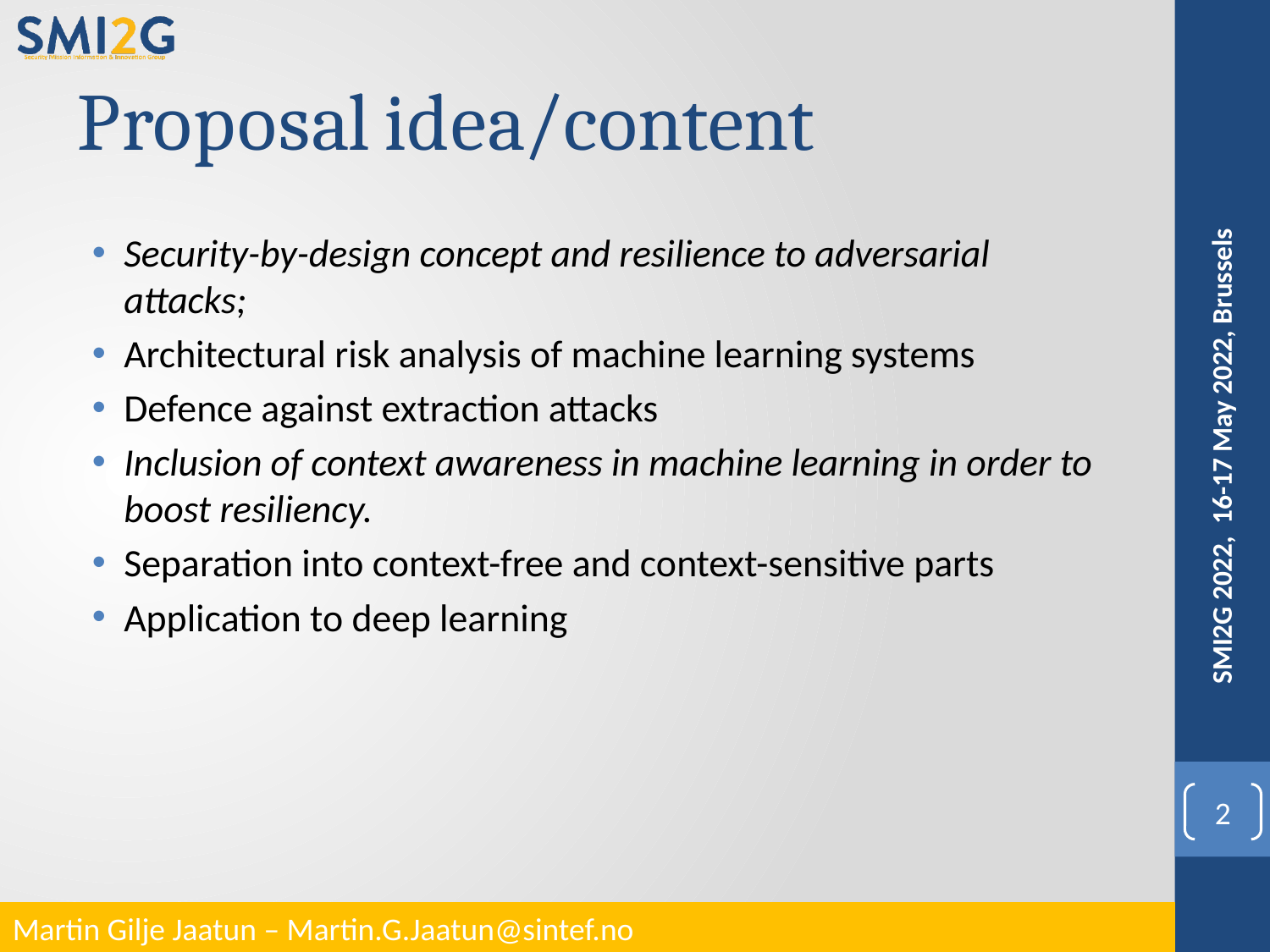

# Proposal idea/content
Security-by-design concept and resilience to adversarial attacks;
Architectural risk analysis of machine learning systems
Defence against extraction attacks
Inclusion of context awareness in machine learning in order to boost resiliency.
Separation into context-free and context-sensitive parts
Application to deep learning

SMI2G 2022,  16-17 May 2022, Brussels
2
Martin Gilje Jaatun – Martin.G.Jaatun@sintef.no